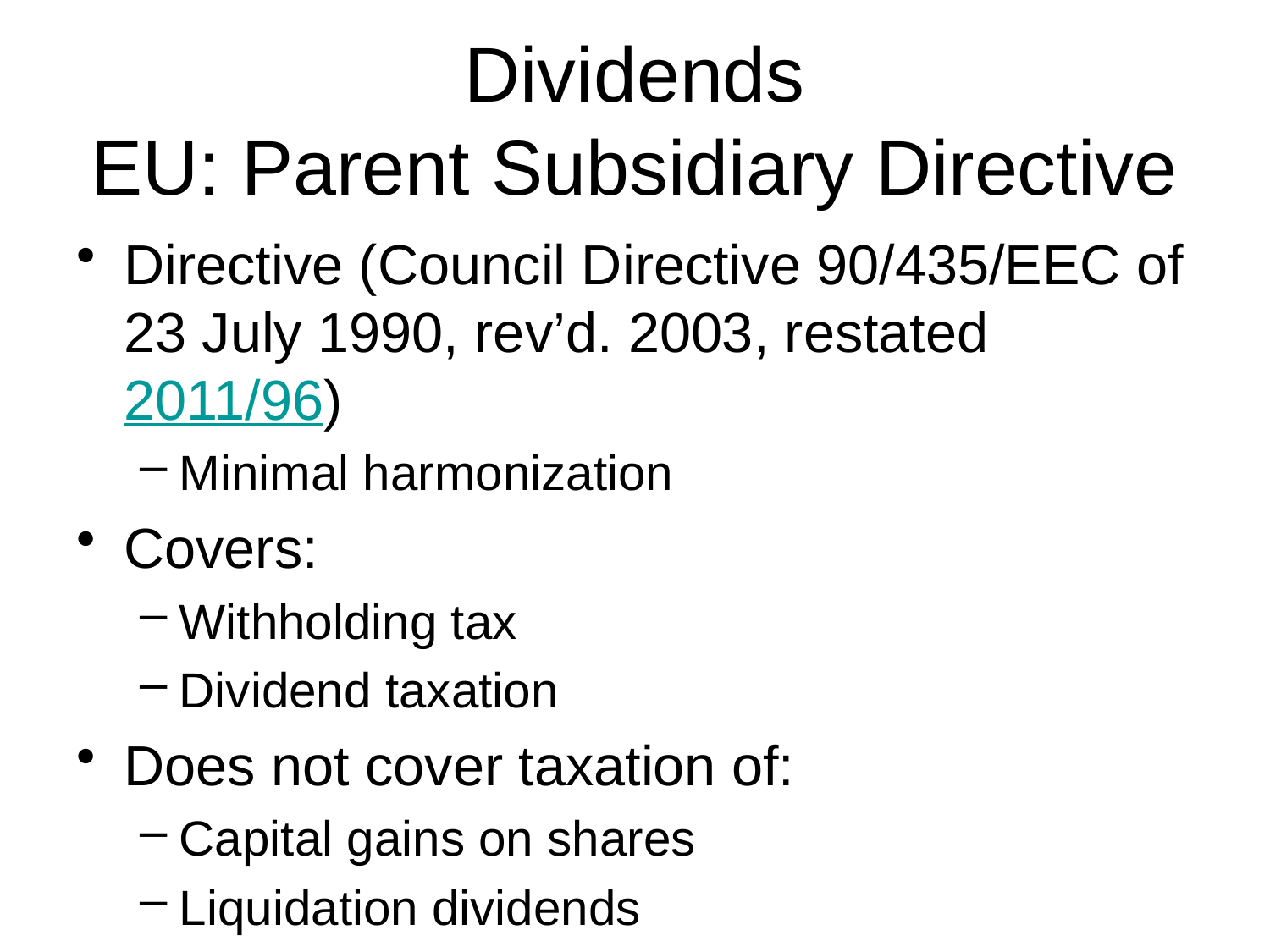

# Dividends EU: Parent Subsidiary Directive
Directive (Council Directive 90/435/EEC of 23 July 1990, rev’d. 2003, restated 2011/96)
Minimal harmonization
Covers:
Withholding tax
Dividend taxation
Does not cover taxation of:
Capital gains on shares
Liquidation dividends